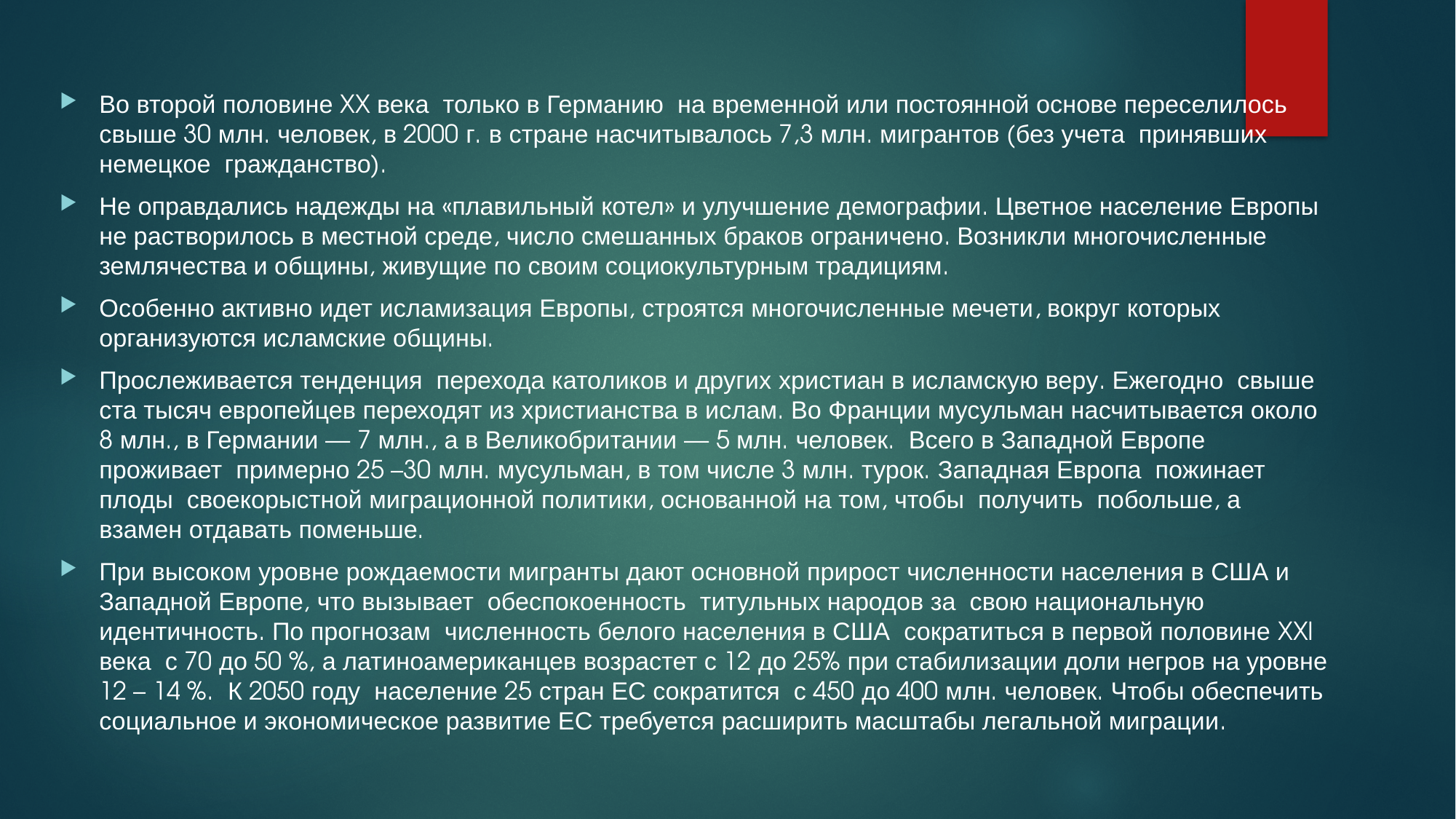

Во второй половине XX века  только в Германию  на временной или постоянной основе переселилось свыше 30 млн. человек, в 2000 г. в стране насчитывалось 7,3 млн. мигрантов (без учета  принявших немецкое  гражданство).
Не оправдались надежды на «плавильный котел» и улучшение демографии. Цветное население Европы  не растворилось в местной среде, число смешанных браков ограничено. Возникли многочисленные землячества и общины, живущие по своим социокультурным традициям.
Особенно активно идет исламизация Европы, строятся многочисленные мечети, вокруг которых  организуются исламские общины.
Прослеживается тенденция  перехода католиков и других христиан в исламскую веру. Ежегодно  свыше ста тысяч европейцев переходят из христианства в ислам. Во Франции мусульман насчитывается около 8 млн., в Германии — 7 млн., а в Великобритании — 5 млн. человек.  Всего в Западной Европе  проживает  примерно 25 –30 млн. мусульман, в том числе 3 млн. турок. Западная Европа  пожинает плоды  своекорыстной миграционной политики, основанной на том, чтобы  получить  побольше, а взамен отдавать поменьше.
При высоком уровне рождаемости мигранты дают основной прирост численности населения в США и Западной Европе, что вызывает  обеспокоенность  титульных народов за  свою национальную идентичность. По прогнозам  численность белого населения в США  сократиться в первой половине XXI века  с 70 до 50 %, а латиноамериканцев возрастет с 12 до 25% при стабилизации доли негров на уровне 12 – 14 %.  К 2050 году  население 25 стран ЕС сократится  с 450 до 400 млн. человек. Чтобы обеспечить социальное и экономическое развитие ЕС требуется расширить масштабы легальной миграции.